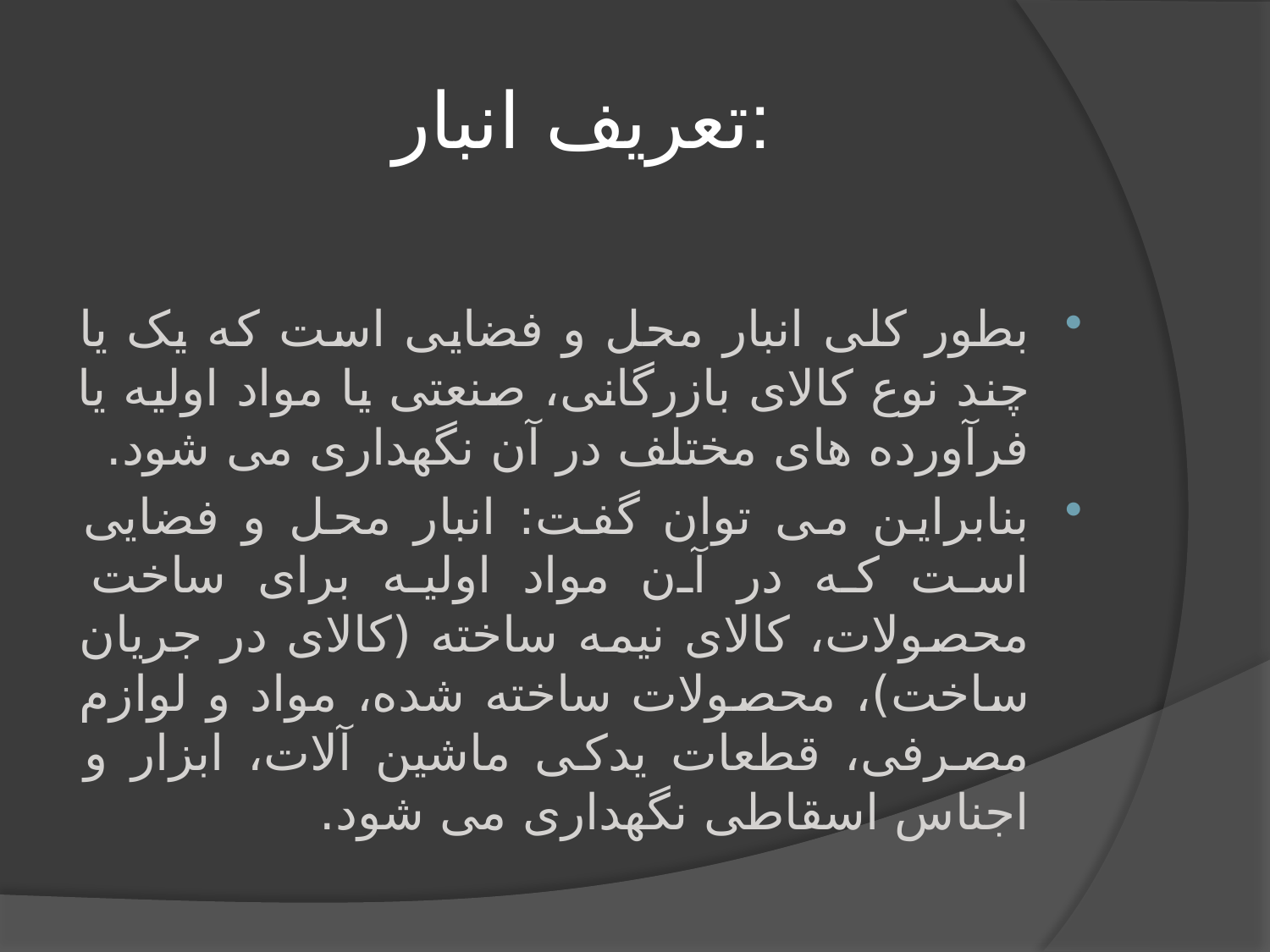

# تعریف انبار:

بطور کلی انبار محل و فضایی است که یک یا چند نوع کالای بازرگانی، صنعتی یا مواد اولیه یا فرآورده های مختلف در آن نگهداری می شود.
بنابراین می توان گفت: انبار محل و فضایی است که در آن مواد اولیه برای ساخت محصولات، کالای نیمه ساخته (کالای در جریان ساخت)، محصولات ساخته شده، مواد و لوازم مصرفی، قطعات یدکی ماشین آلات، ابزار و اجناس اسقاطی نگهداری می شود.